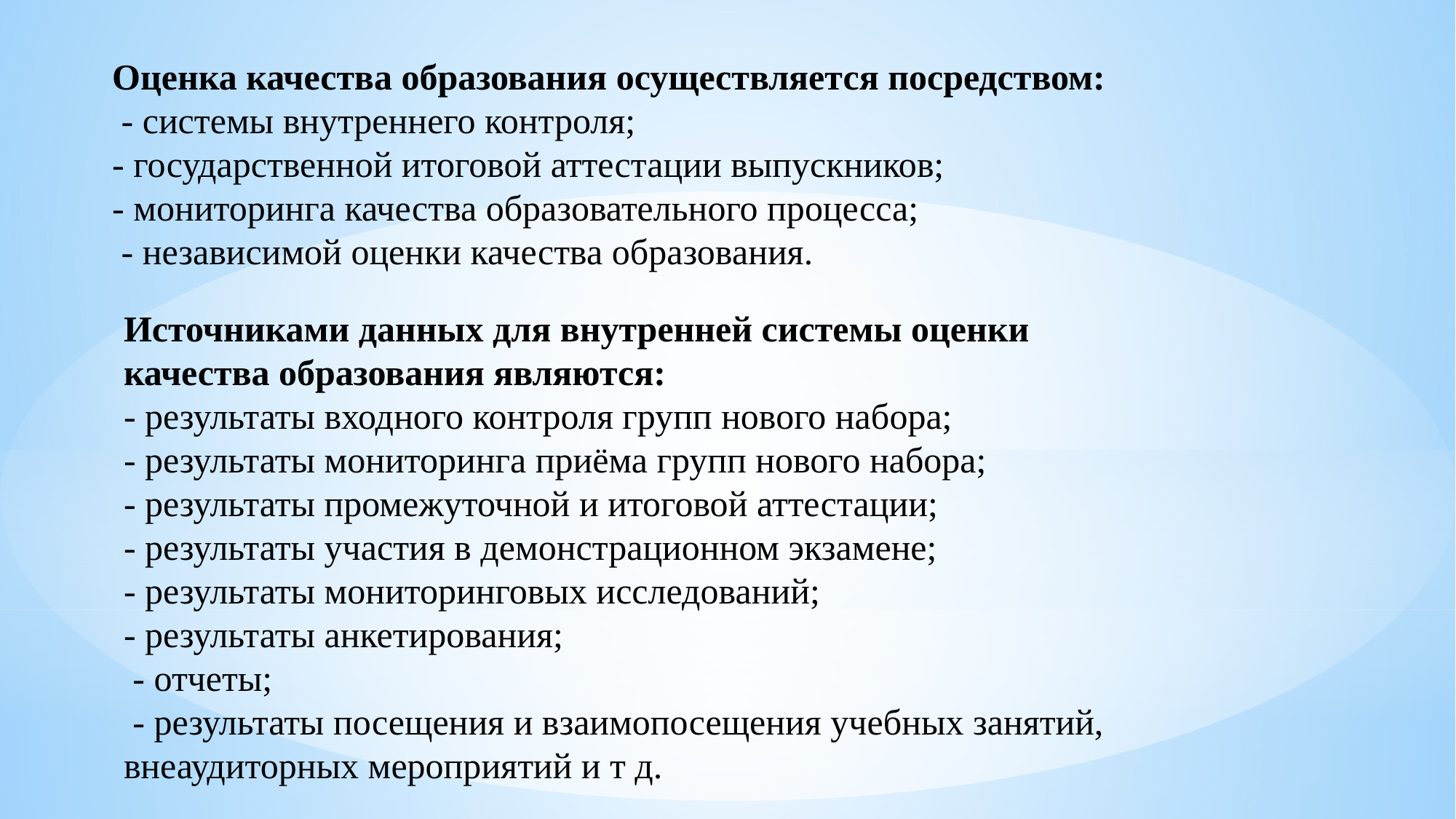

Оценка качества образования осуществляется посредством:
 - системы внутреннего контроля;
- государственной итоговой аттестации выпускников;
- мониторинга качества образовательного процесса;
 - независимой оценки качества образования.
Источниками данных для внутренней системы оценки качества образования являются:
- результаты входного контроля групп нового набора;
- результаты мониторинга приёма групп нового набора;
- результаты промежуточной и итоговой аттестации;
- результаты участия в демонстрационном экзамене;
- результаты мониторинговых исследований;
- результаты анкетирования;
 - отчеты;
 - результаты посещения и взаимопосещения учебных занятий, внеаудиторных мероприятий и т д.